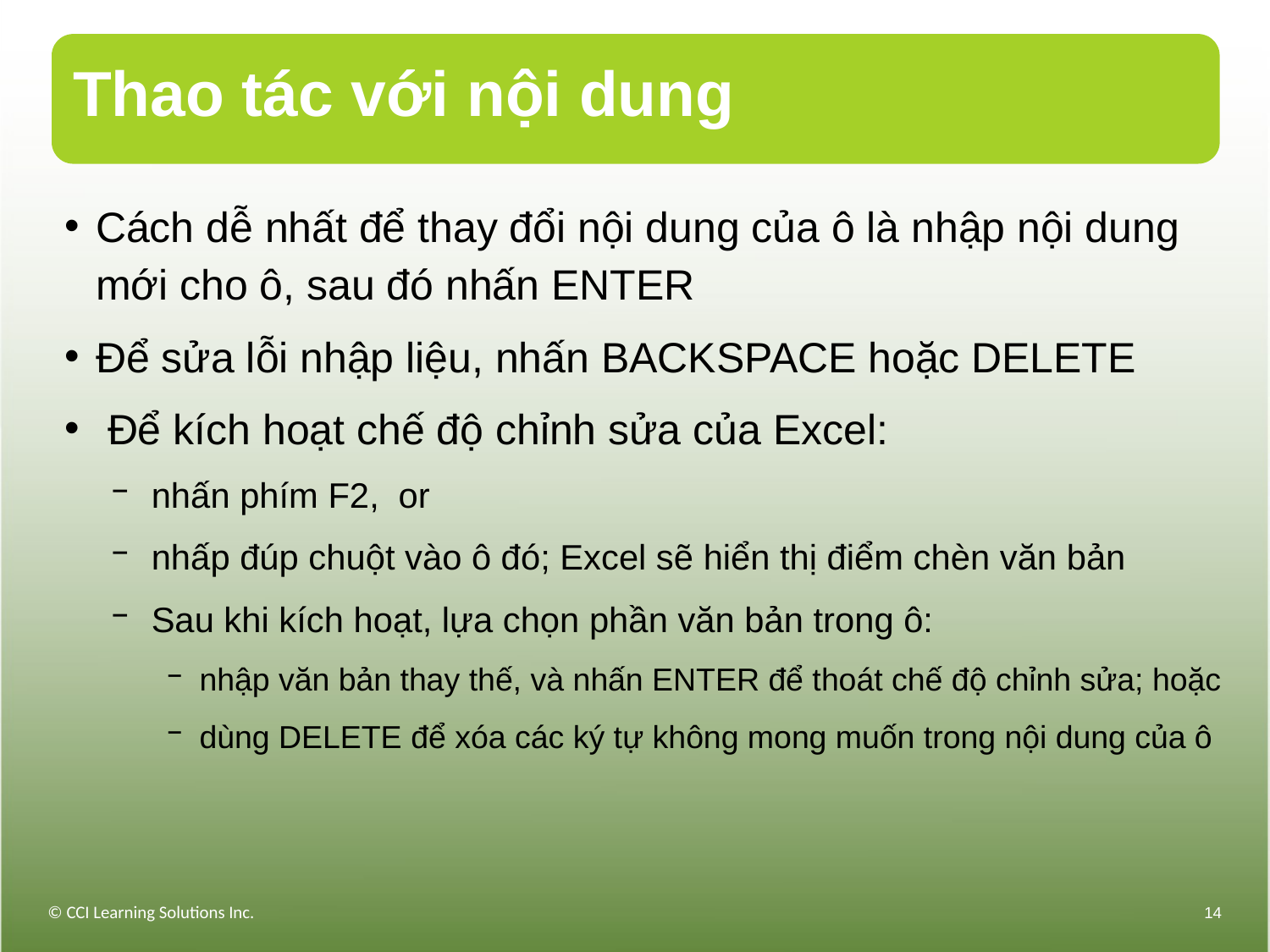

# Thao tác với nội dung
Cách dễ nhất để thay đổi nội dung của ô là nhập nội dung mới cho ô, sau đó nhấn ENTER
Để sửa lỗi nhập liệu, nhấn BACKSPACE hoặc DELETE
 Để kích hoạt chế độ chỉnh sửa của Excel:
nhấn phím F2,  or
nhấp đúp chuột vào ô đó; Excel sẽ hiển thị điểm chèn văn bản
Sau khi kích hoạt, lựa chọn phần văn bản trong ô:
nhập văn bản thay thế, và nhấn ENTER để thoát chế độ chỉnh sửa; hoặc
dùng DELETE để xóa các ký tự không mong muốn trong nội dung của ô

© CCI Learning Solutions Inc.
14